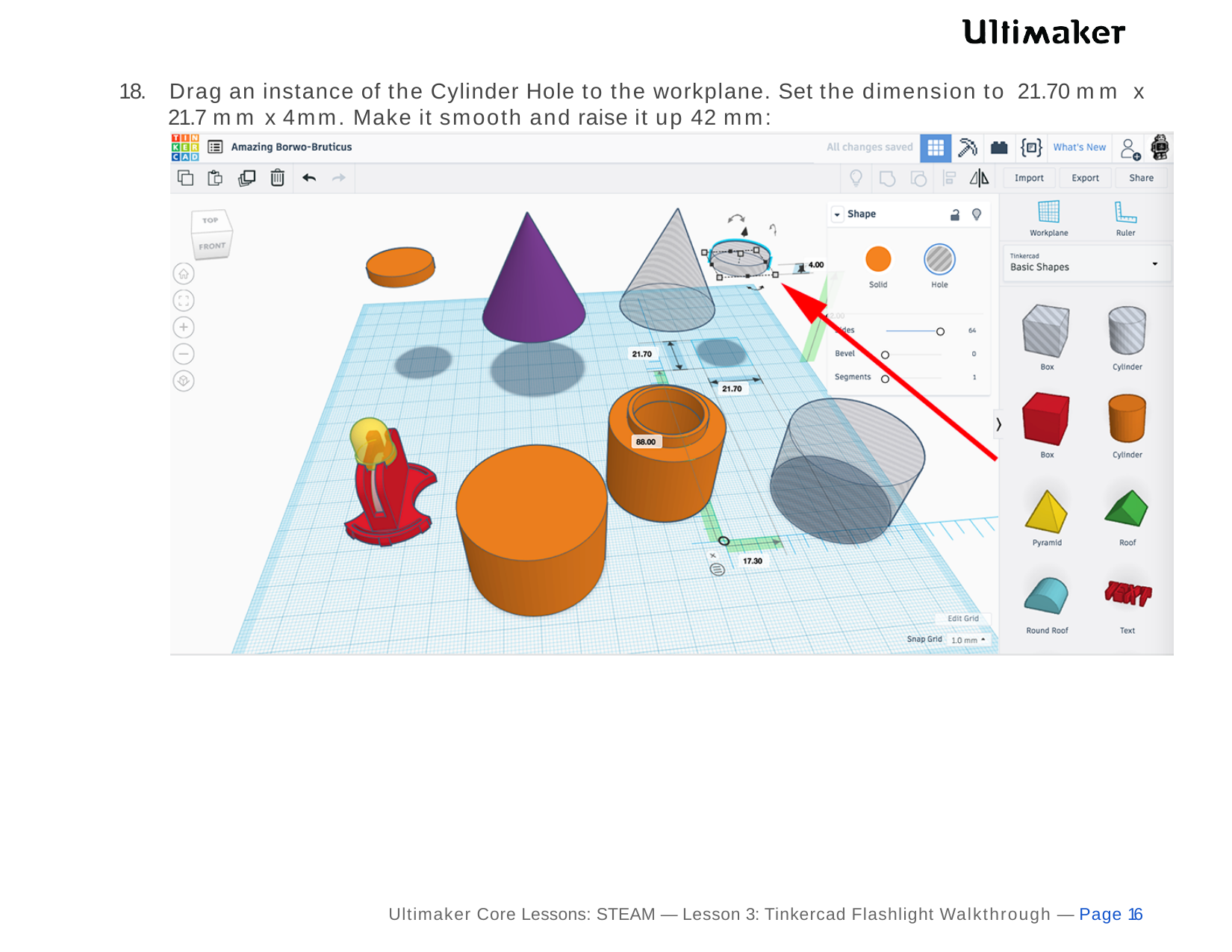

18.	Drag an instance of the Cylinder Hole to the workplane. Set the dimension to 21.70 mm x
21.7 mm x 4mm. Make it smooth and raise it up 42 mm:

Ultimaker Core Lessons: STEAM — Lesson 3: Tinkercad Flashlight Walkthrough — Page 16